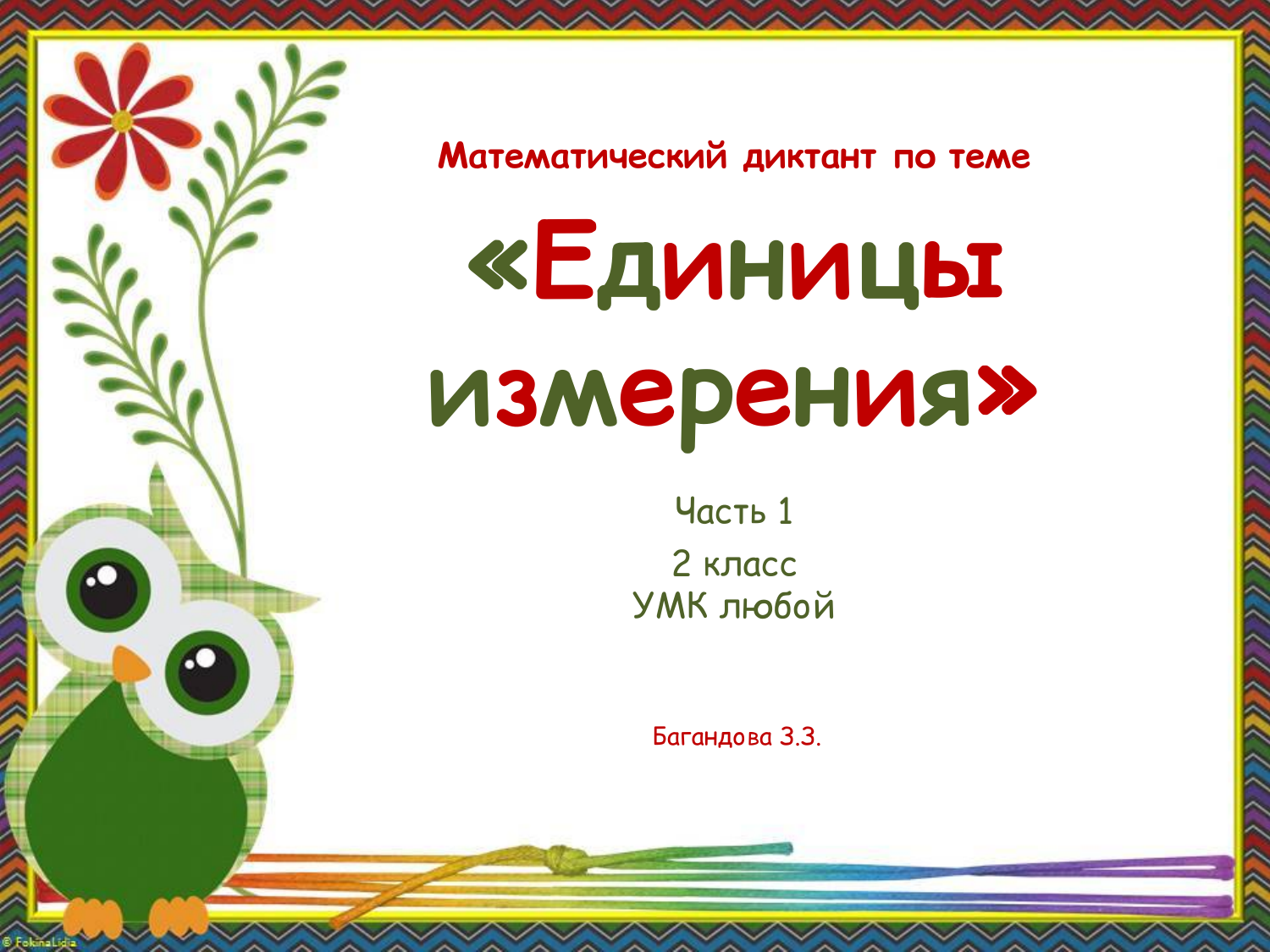

Математический диктант по теме

«Единицы измерения»

Часть 1

2 класс
УМК любой
Багандова З.З.